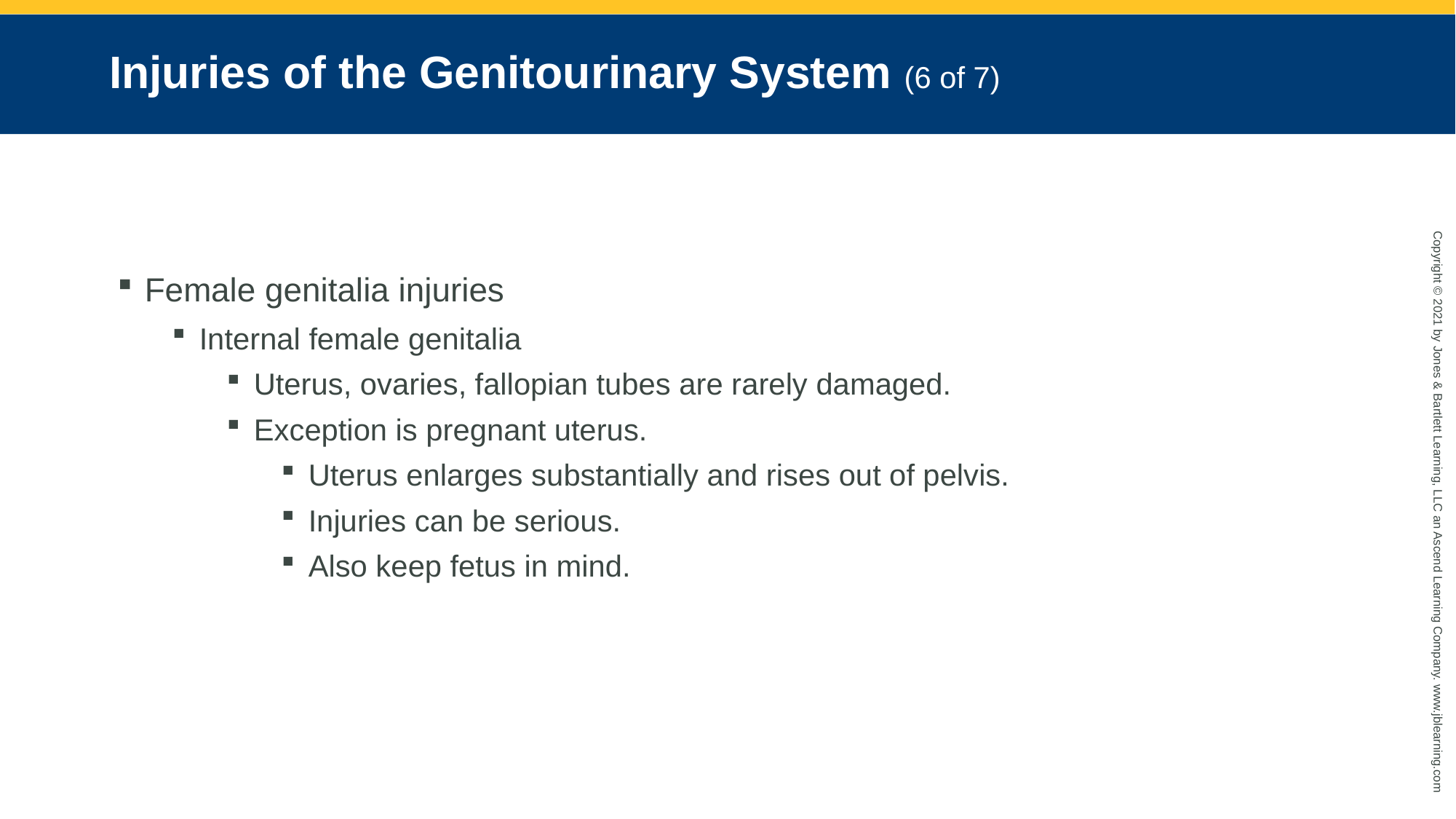

# Injuries of the Genitourinary System (6 of 7)
Female genitalia injuries
Internal female genitalia
Uterus, ovaries, fallopian tubes are rarely damaged.
Exception is pregnant uterus.
Uterus enlarges substantially and rises out of pelvis.
Injuries can be serious.
Also keep fetus in mind.